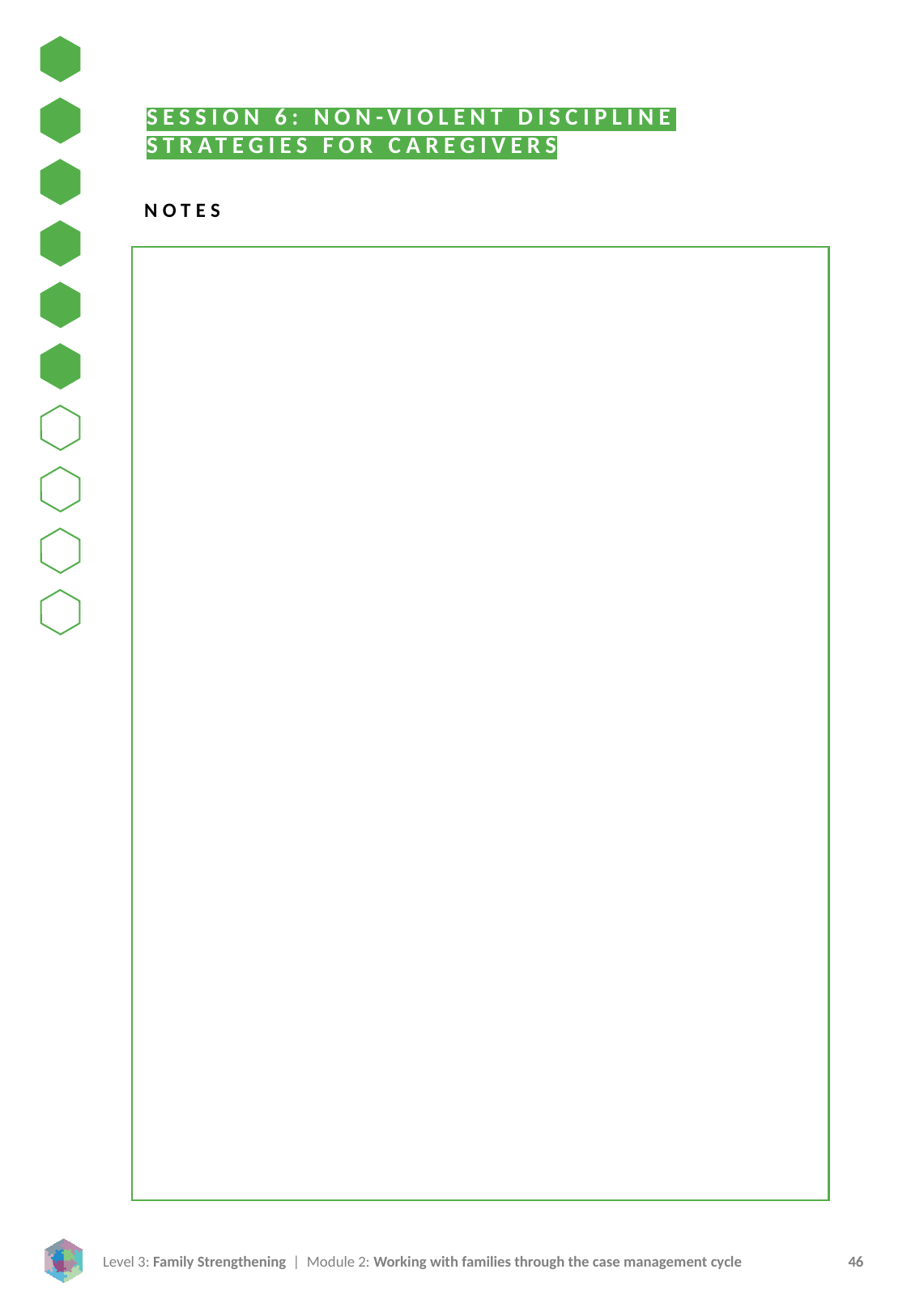

SESSION 6: NON-VIOLENT DISCIPLINE STRATEGIES FOR CAREGIVERS

NOTES